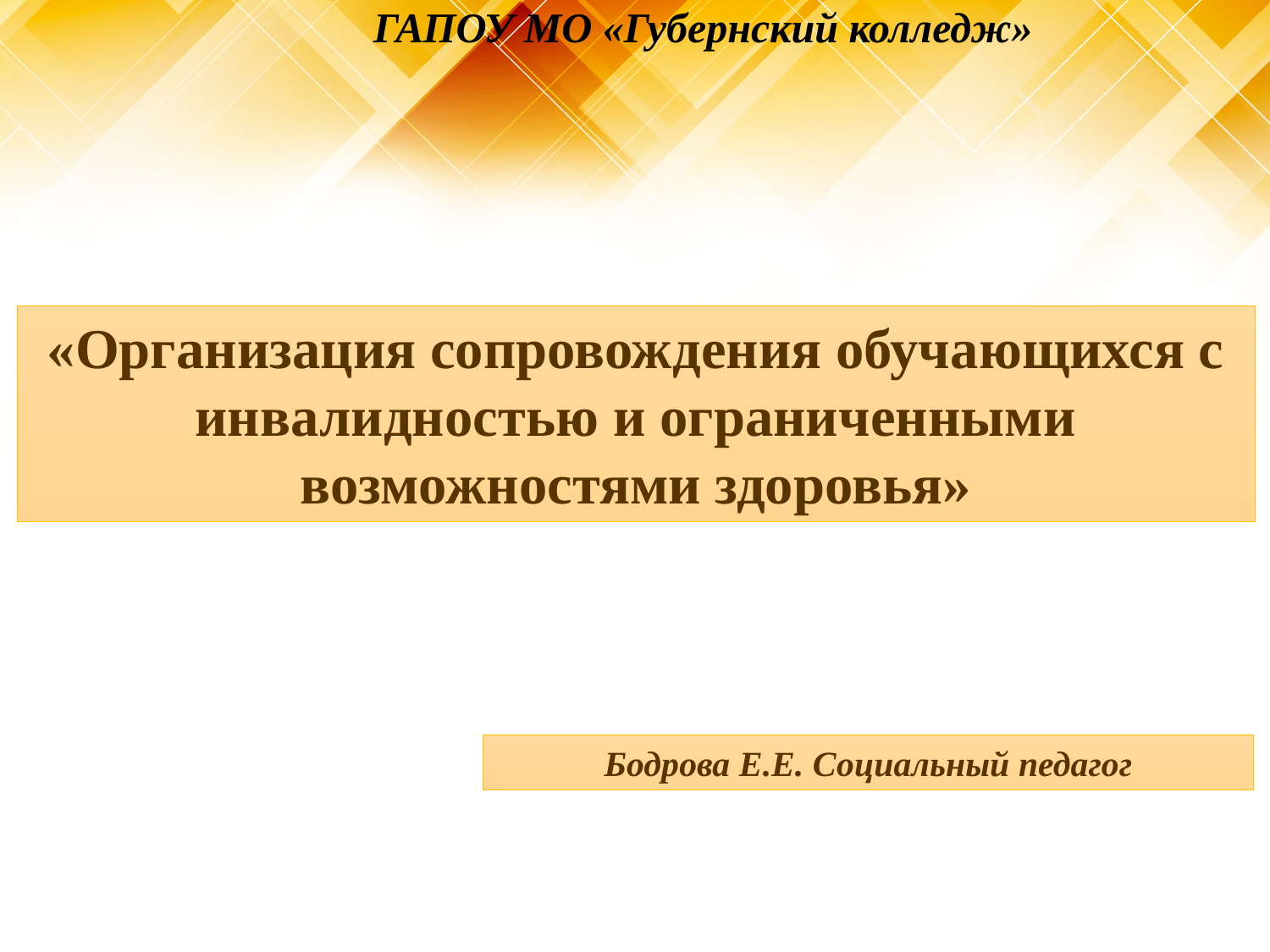

ГАПОУ МО «Губернский колледж»
«Организация сопровождения обучающихся с инвалидностью и ограниченными возможностями здоровья»

Бодрова Е.Е. Социальный педагог